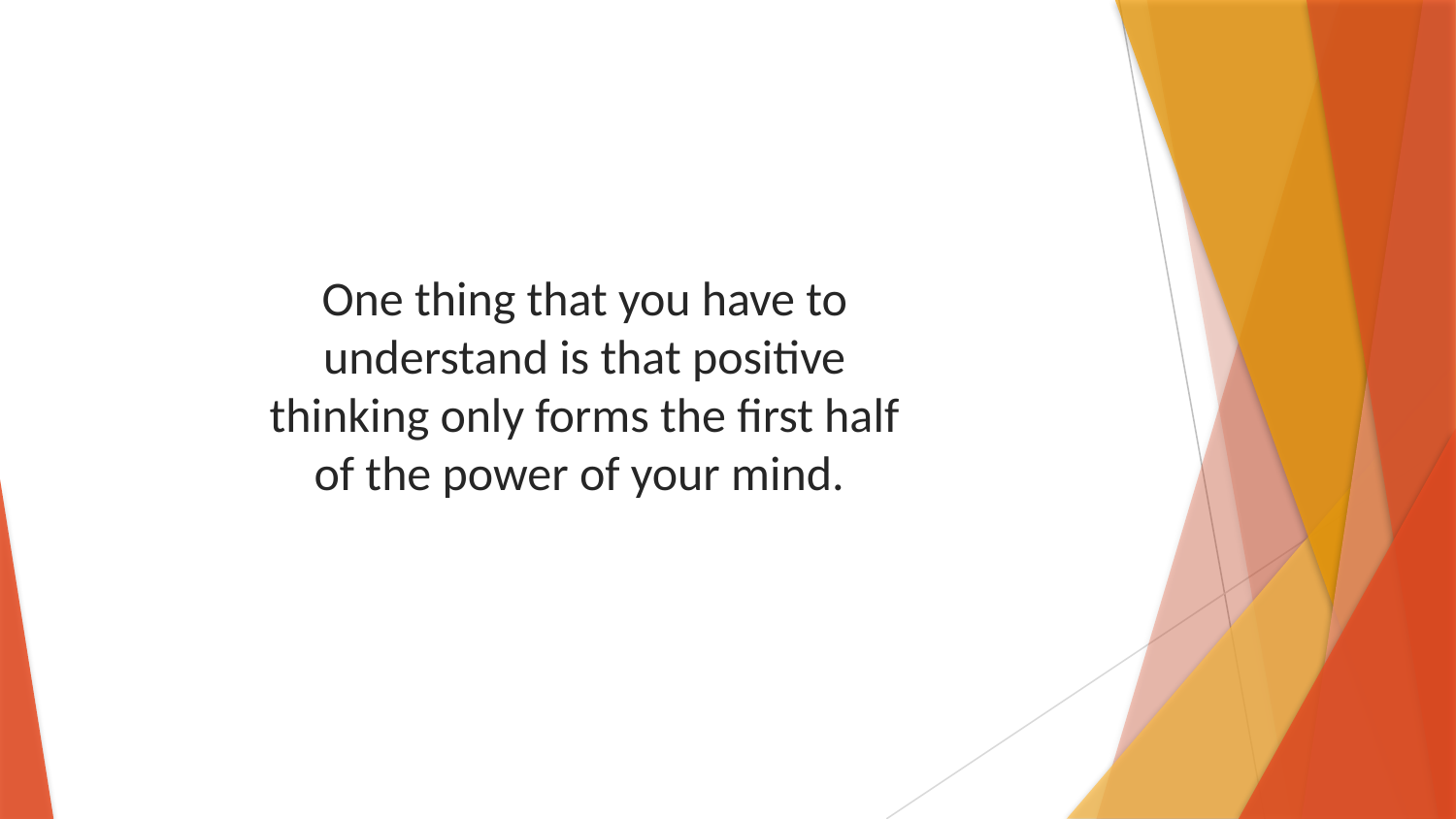

One thing that you have to understand is that positive thinking only forms the first half of the power of your mind.